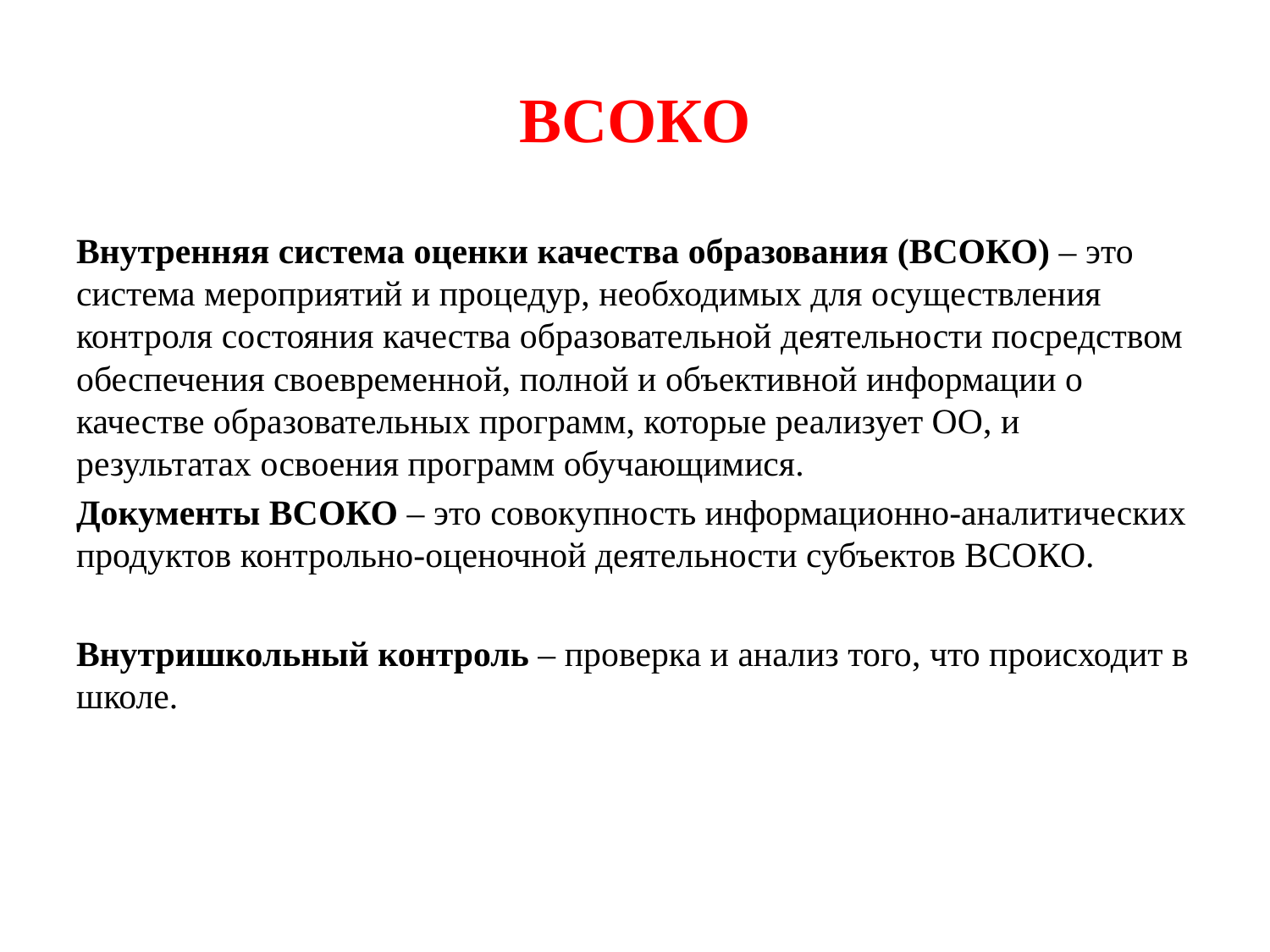

# ВСОКО
Внутренняя система оценки качества образования (ВСОКО) – это система мероприятий и процедур, необходимых для осуществления контроля состояния качества образовательной деятельности посредством обеспечения своевременной, полной и объективной информации о качестве образовательных программ, которые реализует ОО, и результатах освоения программ обучающимися.
Документы ВСОКО – это совокупность информационно-аналитических продуктов контрольно-оценочной деятельности субъектов ВСОКО.

Внутришкольный контроль – проверка и анализ того, что происходит в школе.